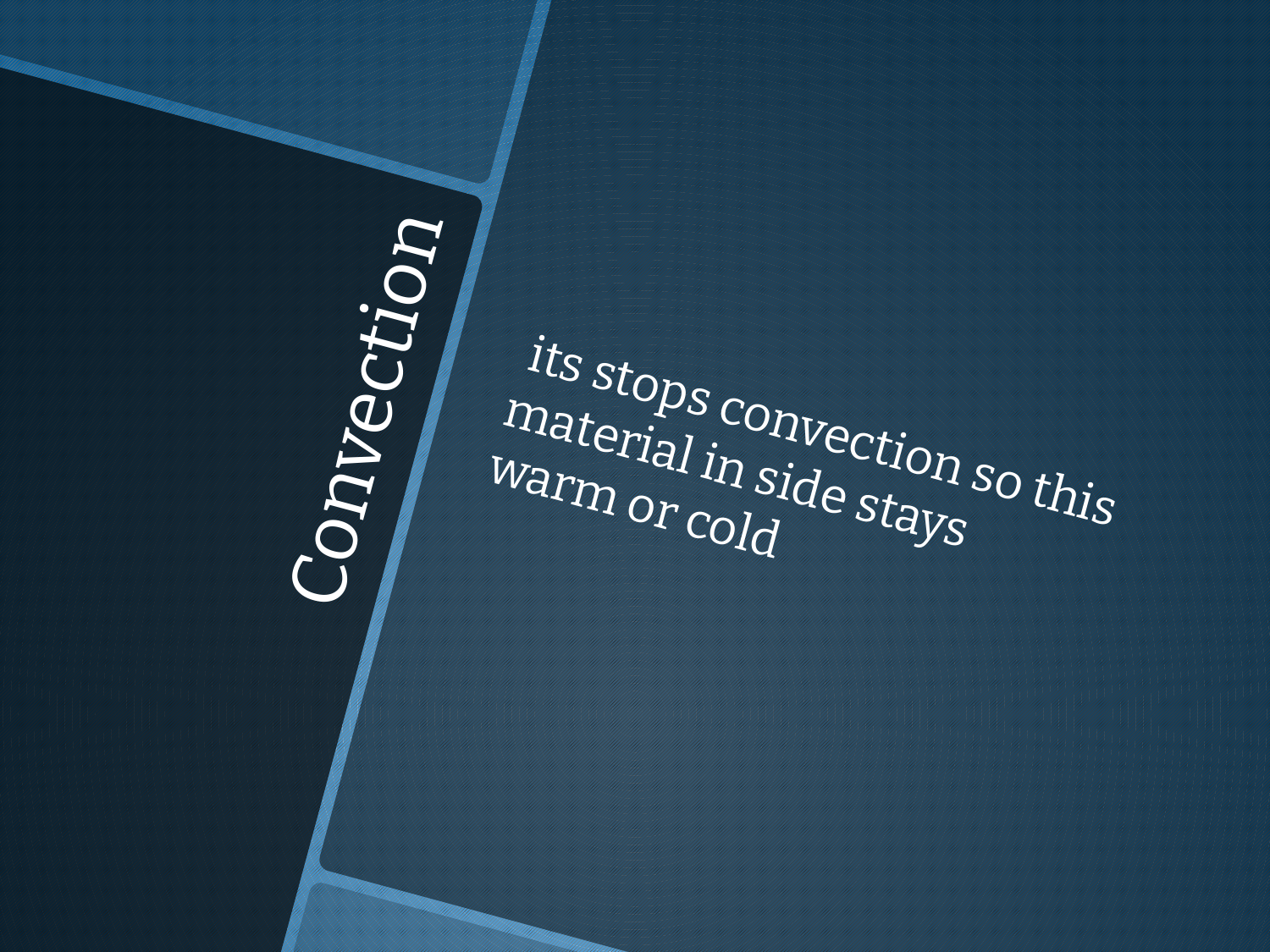

its stops convection so this material in side stays warm or cold
# Convection